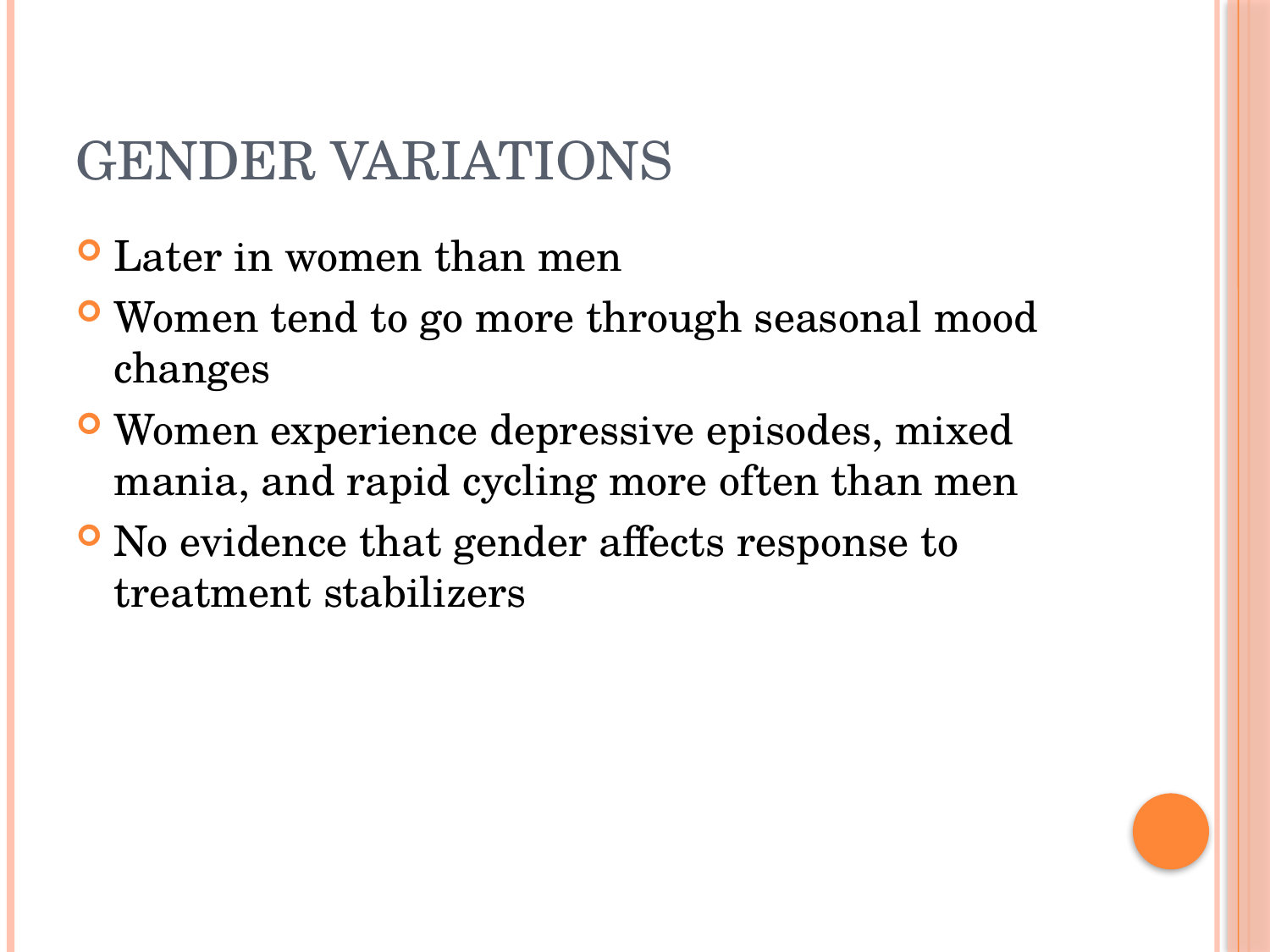

# Gender Variations
Later in women than men
Women tend to go more through seasonal mood changes
Women experience depressive episodes, mixed mania, and rapid cycling more often than men
No evidence that gender affects response to treatment stabilizers